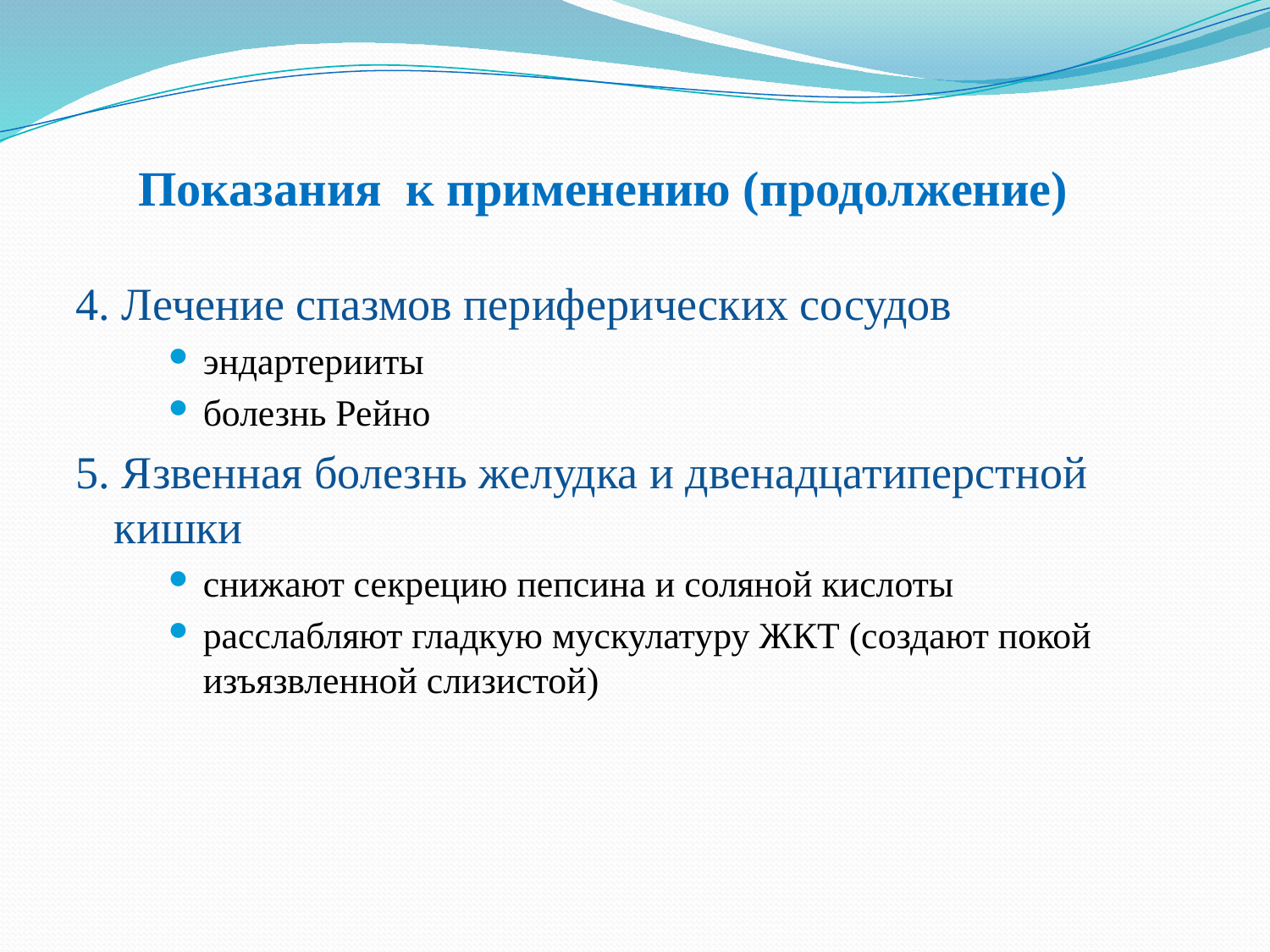

# Показания  к применению (продолжение)
4. Лечение спазмов периферических сосудов
эндартерииты
болезнь Рейно
5. Язвенная болезнь желудка и двенадцатиперстной кишки
снижают секрецию пепсина и соляной кислоты
расслабляют гладкую мускулатуру ЖКТ (создают покой изъязвленной слизистой)